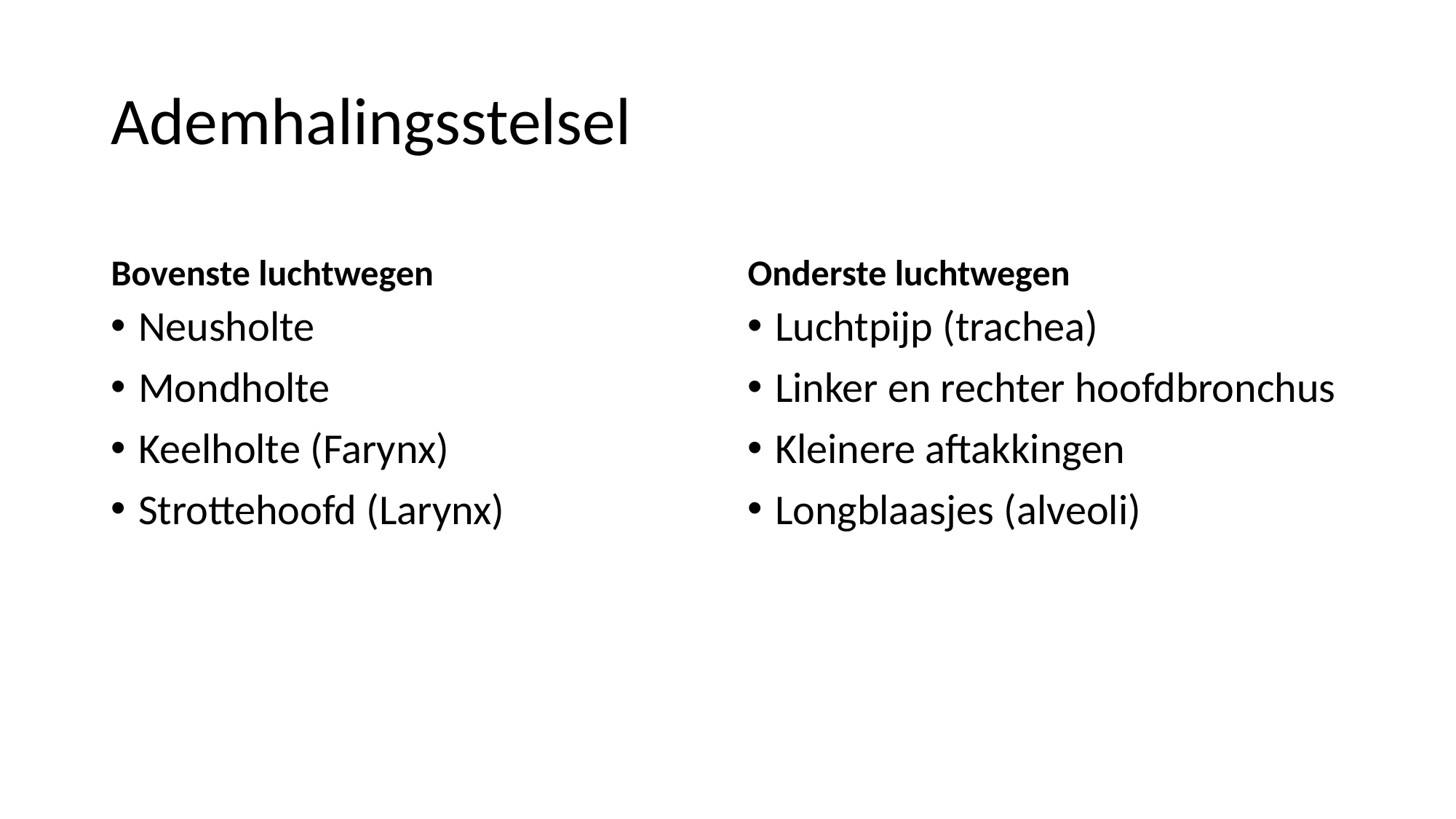

# Ademhalingsstelsel
Bovenste luchtwegen
Onderste luchtwegen
Neusholte
Mondholte
Keelholte (Farynx)
Strottehoofd (Larynx)
Luchtpijp (trachea)
Linker en rechter hoofdbronchus
Kleinere aftakkingen
Longblaasjes (alveoli)